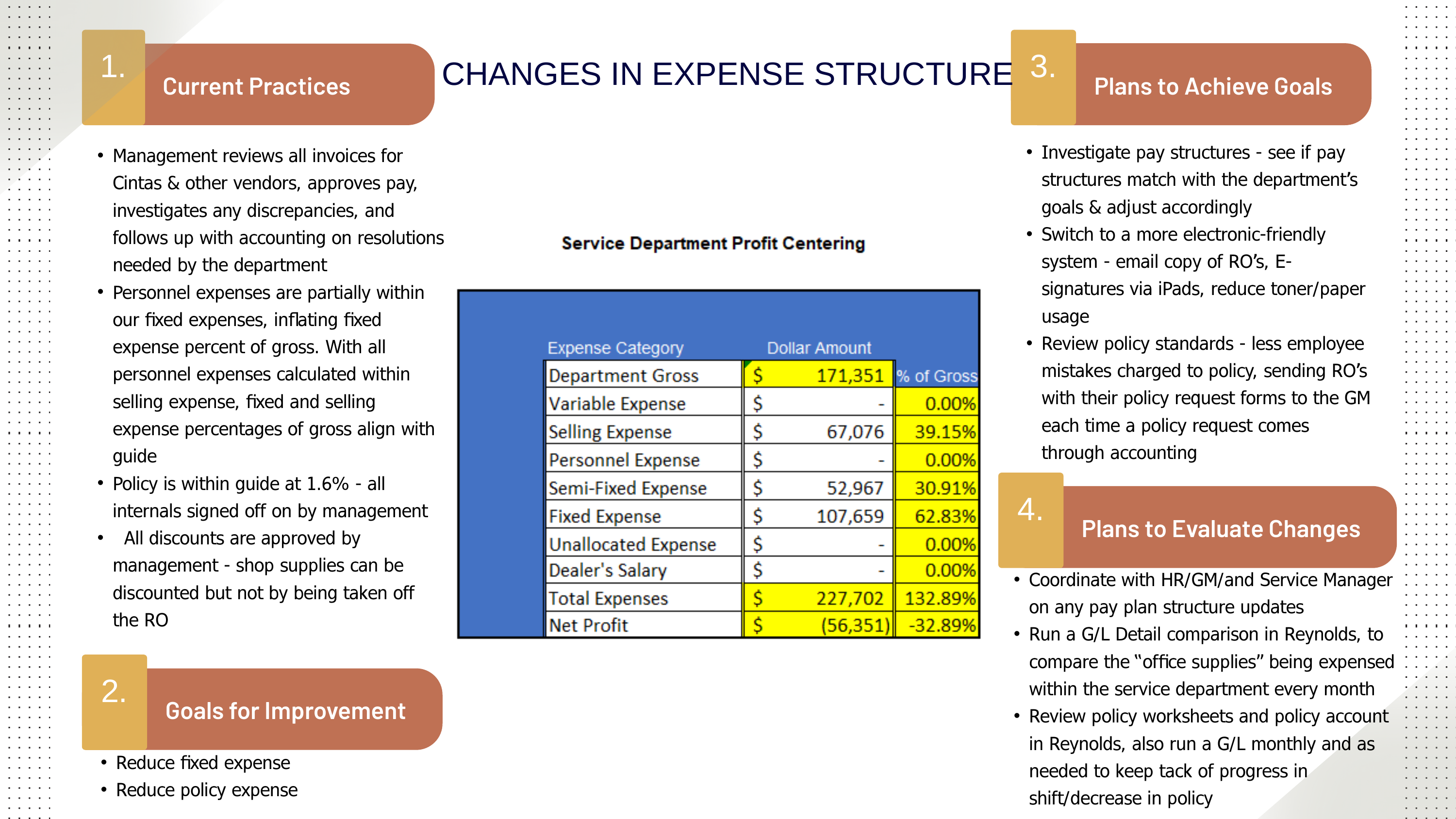

1.
3.

CHANGES IN EXPENSE STRUCTURE

Current Practices
Plans to Achieve Goals
Investigate pay structures - see if pay structures match with the department’s goals & adjust accordingly
Switch to a more electronic-friendly system - email copy of RO’s, E-signatures via iPads, reduce toner/paper usage
Review policy standards - less employee mistakes charged to policy, sending RO’s with their policy request forms to the GM each time a policy request comes through accounting
Management reviews all invoices for Cintas & other vendors, approves pay, investigates any discrepancies, and follows up with accounting on resolutions needed by the department
Personnel expenses are partially within our fixed expenses, inflating fixed expense percent of gross. With all personnel expenses calculated within selling expense, fixed and selling expense percentages of gross align with guide
Policy is within guide at 1.6% - all internals signed off on by management
  All discounts are approved by management - shop supplies can be discounted but not by being taken off the RO

4.

Plans to Evaluate Changes
Coordinate with HR/GM/and Service Manager on any pay plan structure updates
Run a G/L Detail comparison in Reynolds, to compare the “office supplies” being expensed within the service department every month
Review policy worksheets and policy account in Reynolds, also run a G/L monthly and as needed to keep tack of progress in shift/decrease in policy

2.

Goals for Improvement

Reduce fixed expense
Reduce policy expense